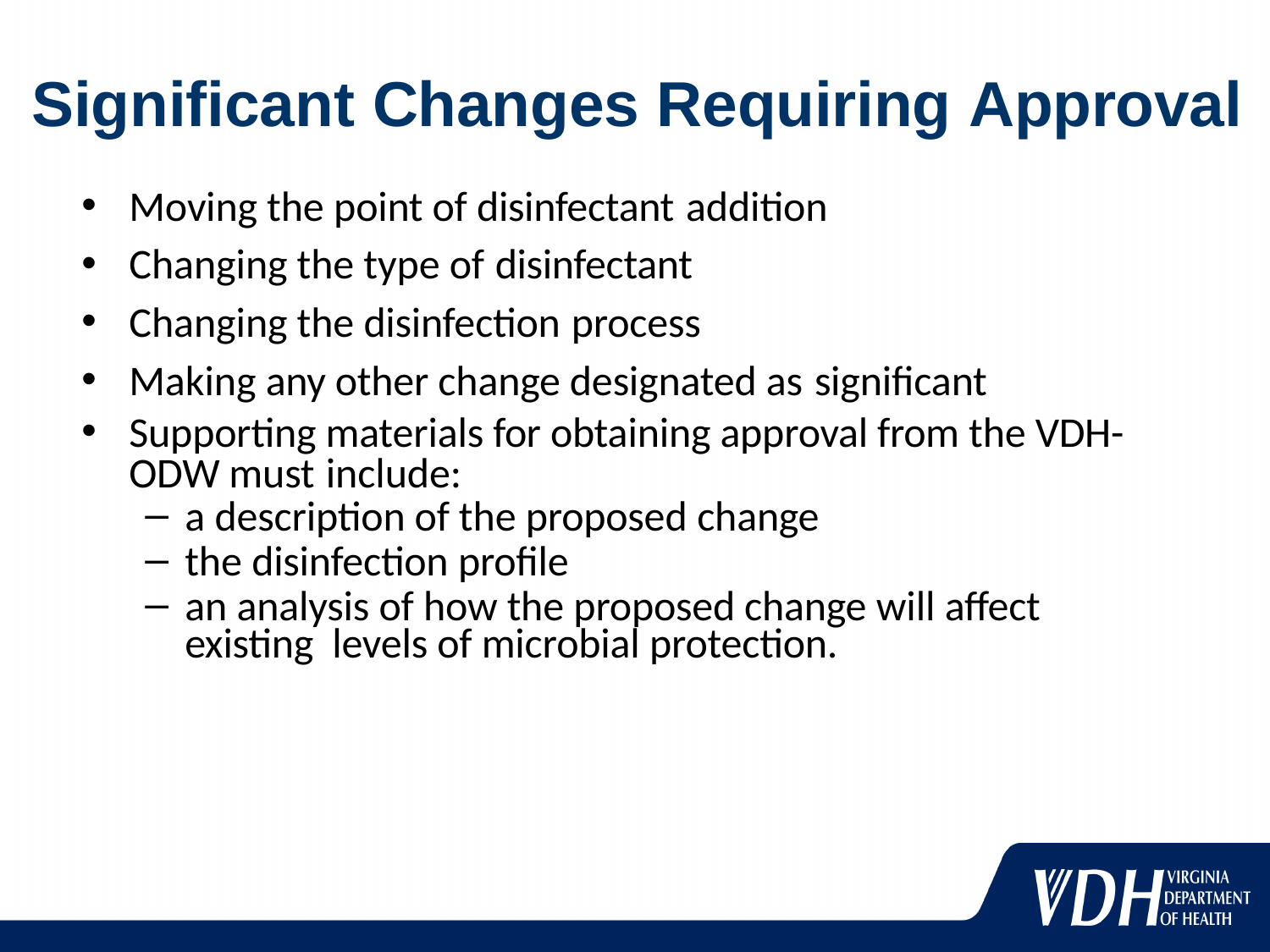

# Significant Changes Requiring Approval
Moving the point of disinfectant addition
Changing the type of disinfectant
Changing the disinfection process
Making any other change designated as significant
Supporting materials for obtaining approval from the VDH-ODW must include:
a description of the proposed change
the disinfection profile
an analysis of how the proposed change will affect existing  levels of microbial protection.